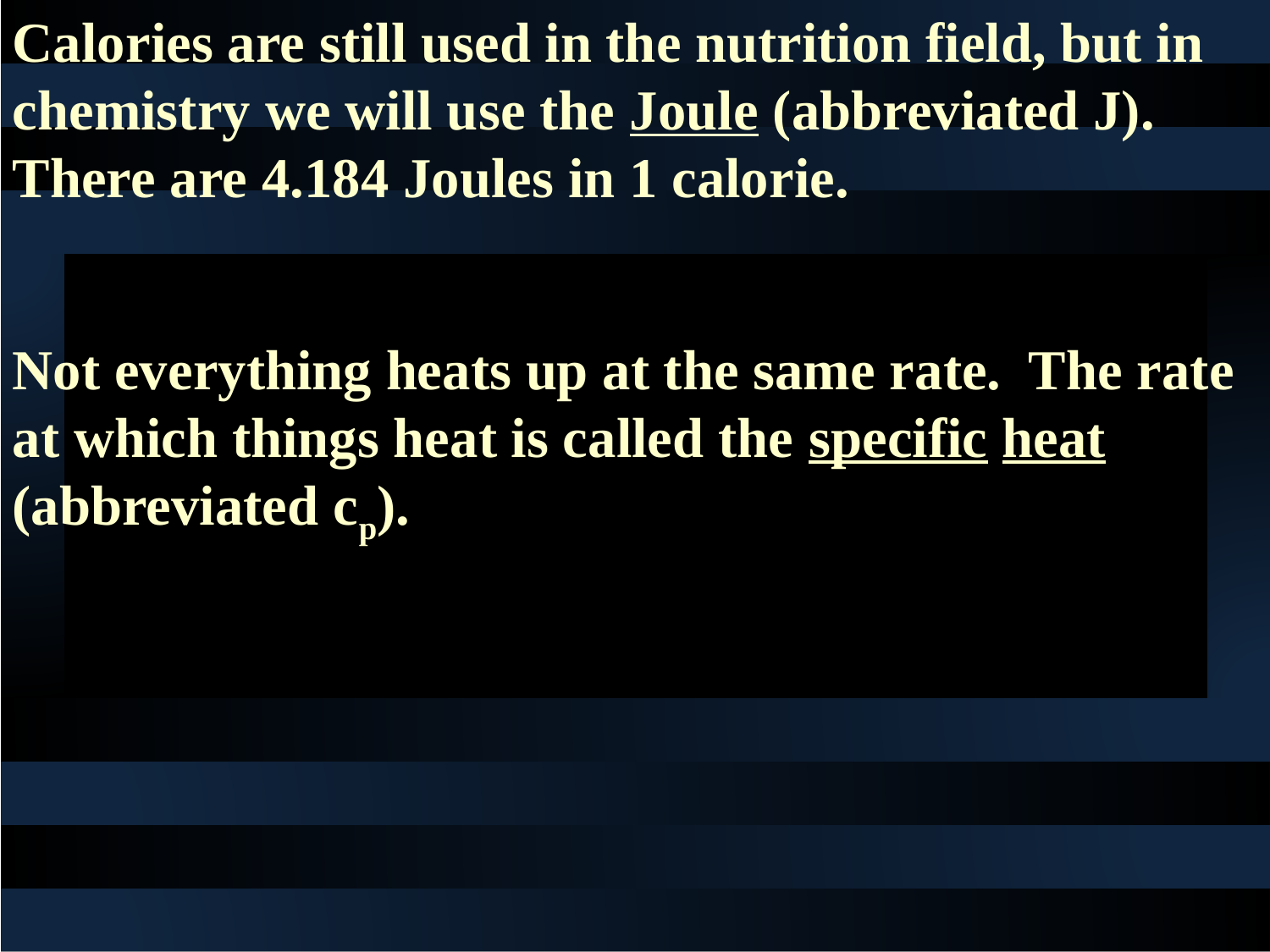

Calories are still used in the nutrition field, but in chemistry we will use the Joule (abbreviated J).  There are 4.184 Joules in 1 calorie.

Not everything heats up at the same rate.  The rate at which things heat is called the specific heat (abbreviated cp).